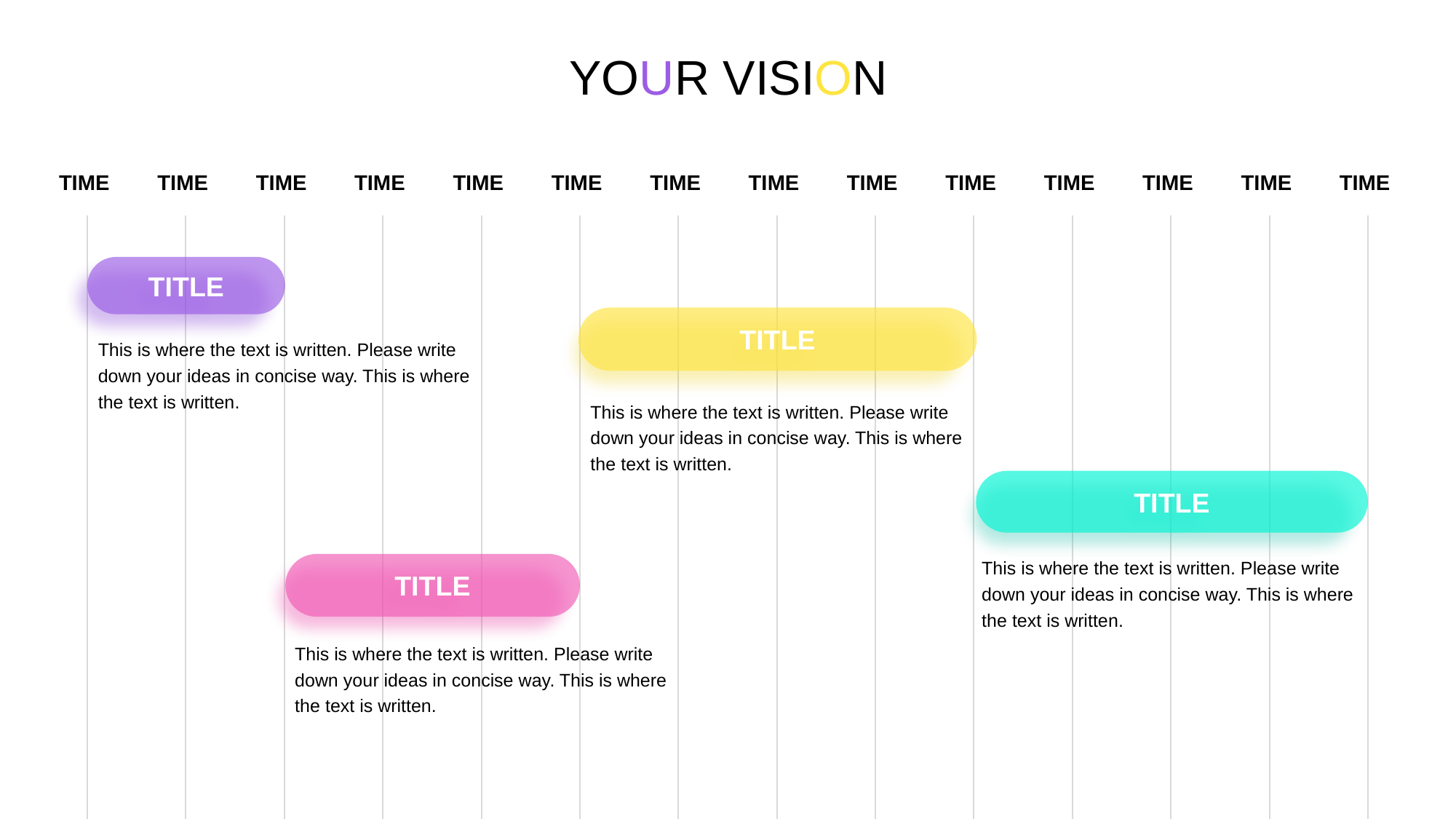

YOUR VISION
TIME
TIME
TIME
TIME
TIME
TIME
TIME
TIME
TIME
TIME
TIME
TIME
TIME
TIME
TITLE
TITLE
This is where the text is written. Please write down your ideas in concise way. This is where the text is written.
This is where the text is written. Please write down your ideas in concise way. This is where the text is written.
TITLE
This is where the text is written. Please write down your ideas in concise way. This is where the text is written.
TITLE
This is where the text is written. Please write down your ideas in concise way. This is where the text is written.